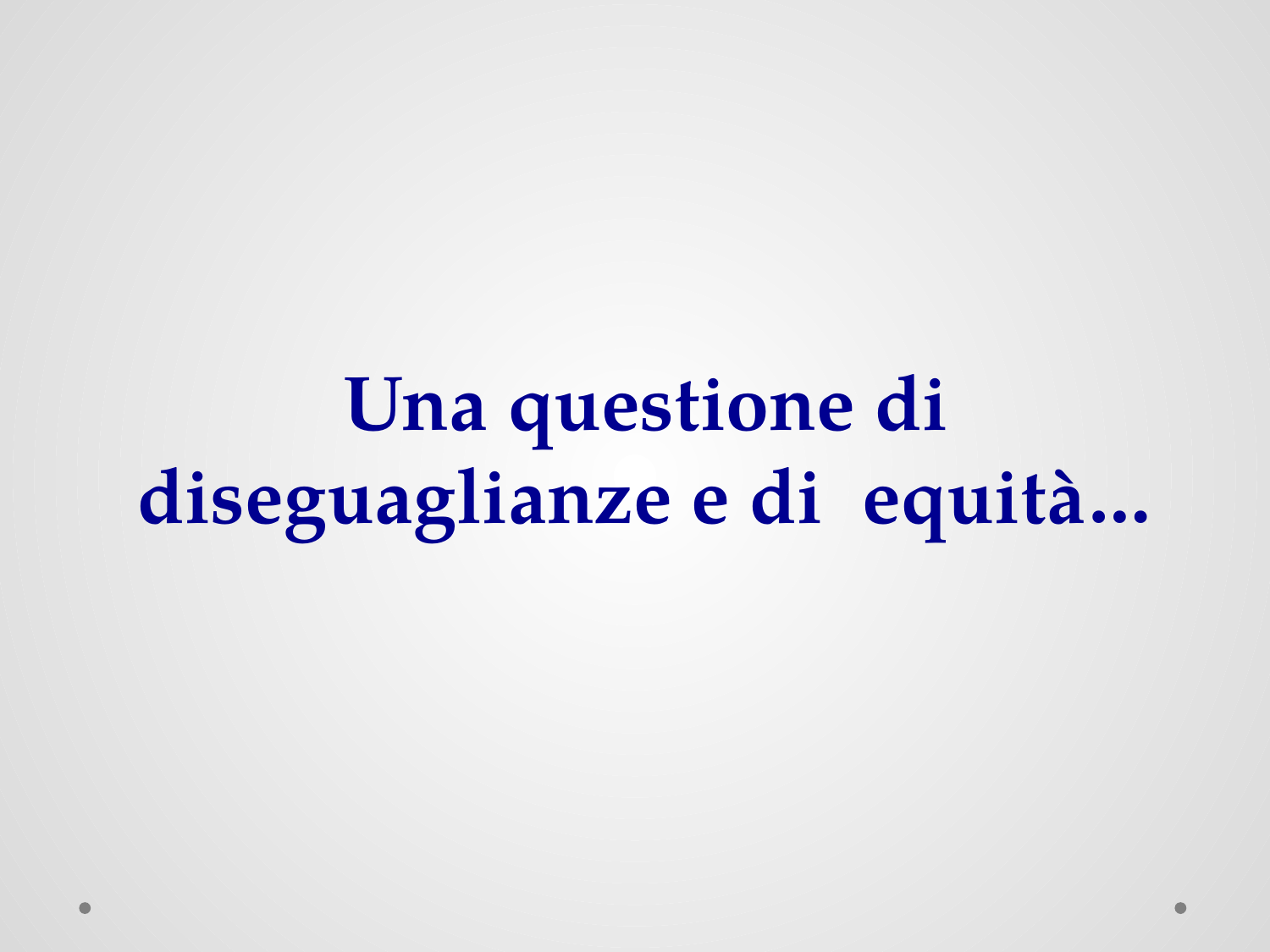

# Una questione di diseguaglianze e di  equità…